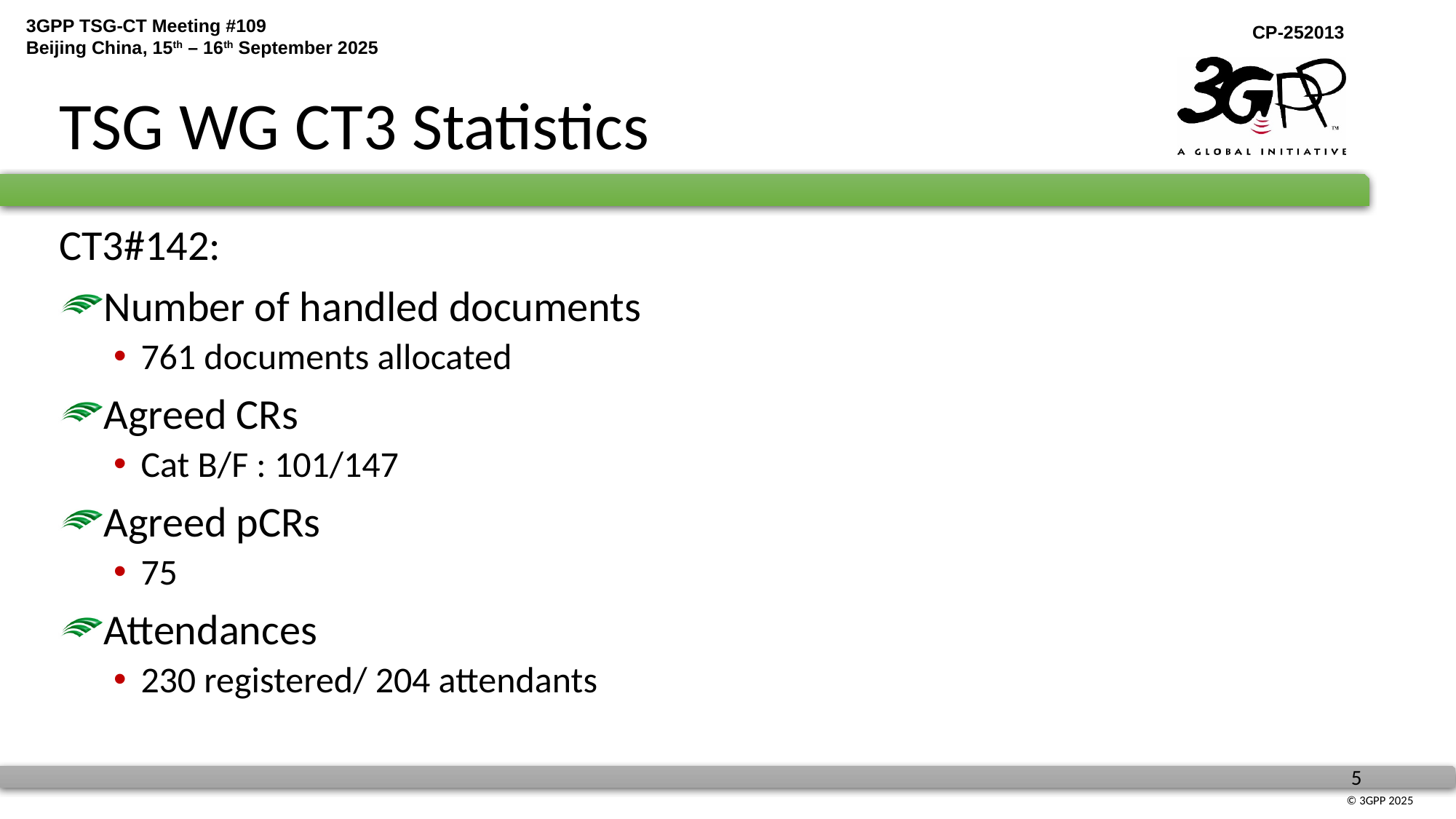

# TSG WG CT3 Statistics
CT3#142:
Number of handled documents
761 documents allocated
Agreed CRs
Cat B/F : 101/147
Agreed pCRs
75
Attendances
230 registered/ 204 attendants